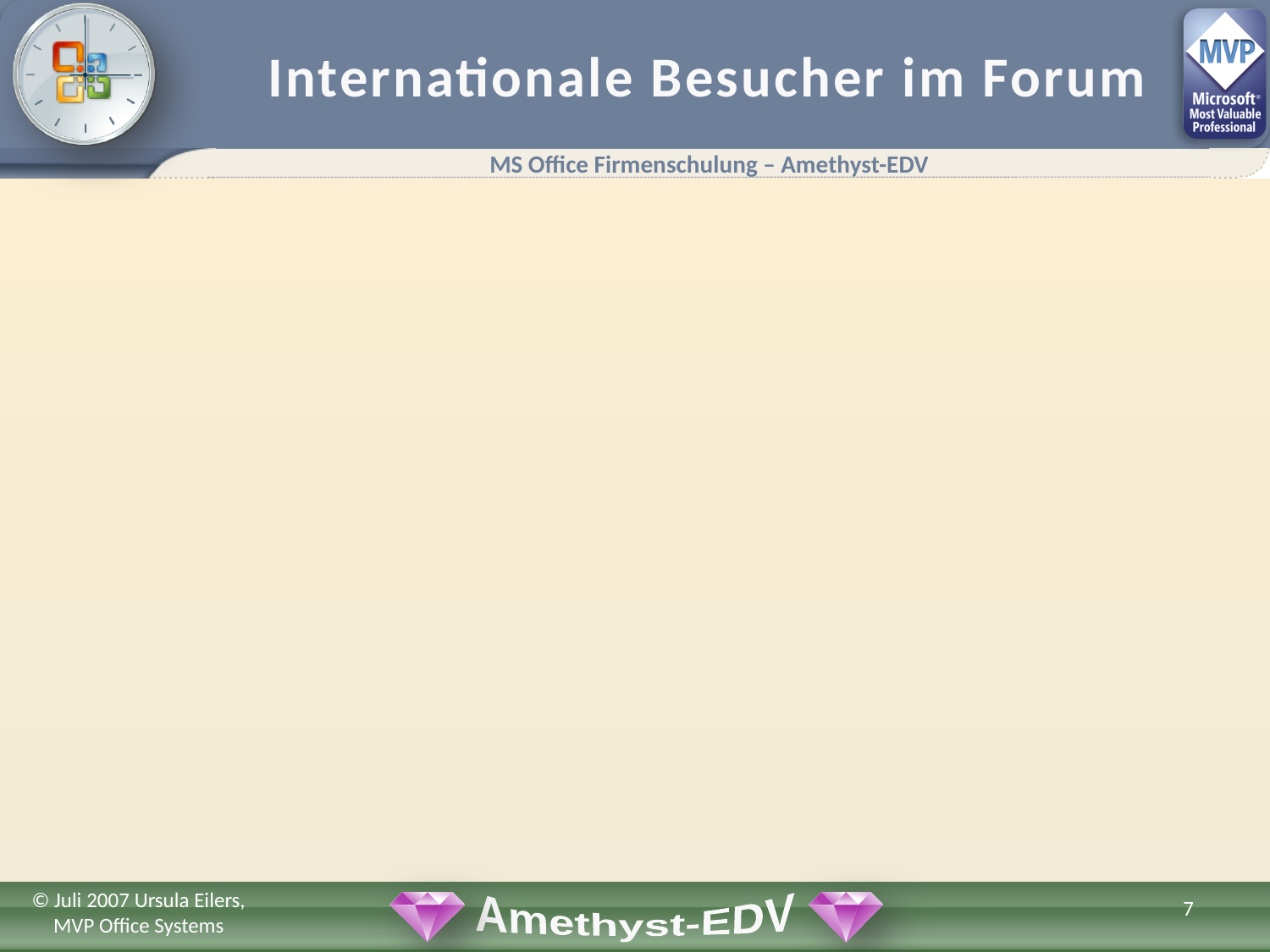

# Internationale Besucher im Forum
7
© Juli 2007 Ursula Eilers, MVP Office Systems